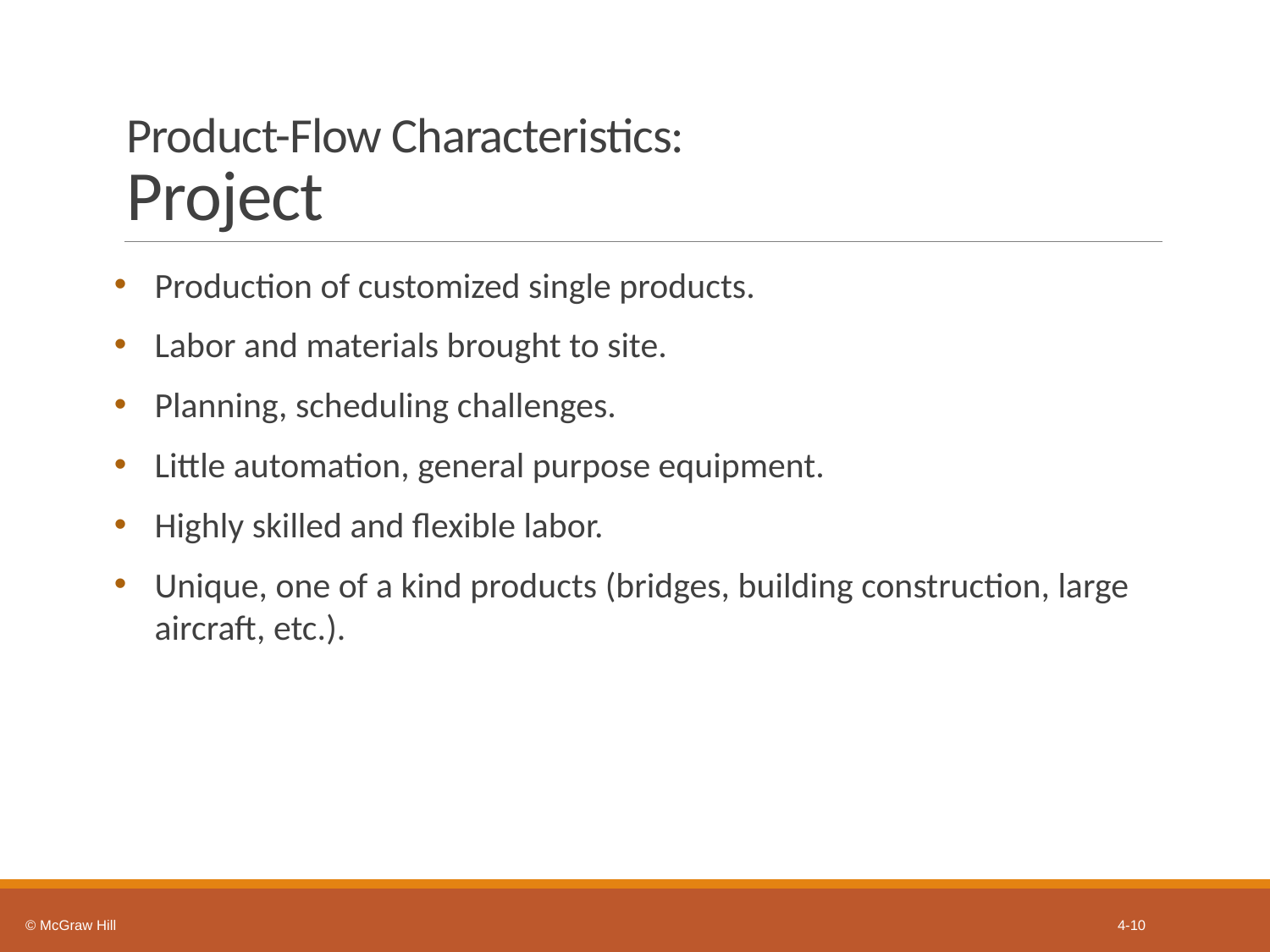

# Product-Flow Characteristics: Project
Production of customized single products.
Labor and materials brought to site.
Planning, scheduling challenges.
Little automation, general purpose equipment.
Highly skilled and flexible labor.
Unique, one of a kind products (bridges, building construction, large aircraft, etc.).